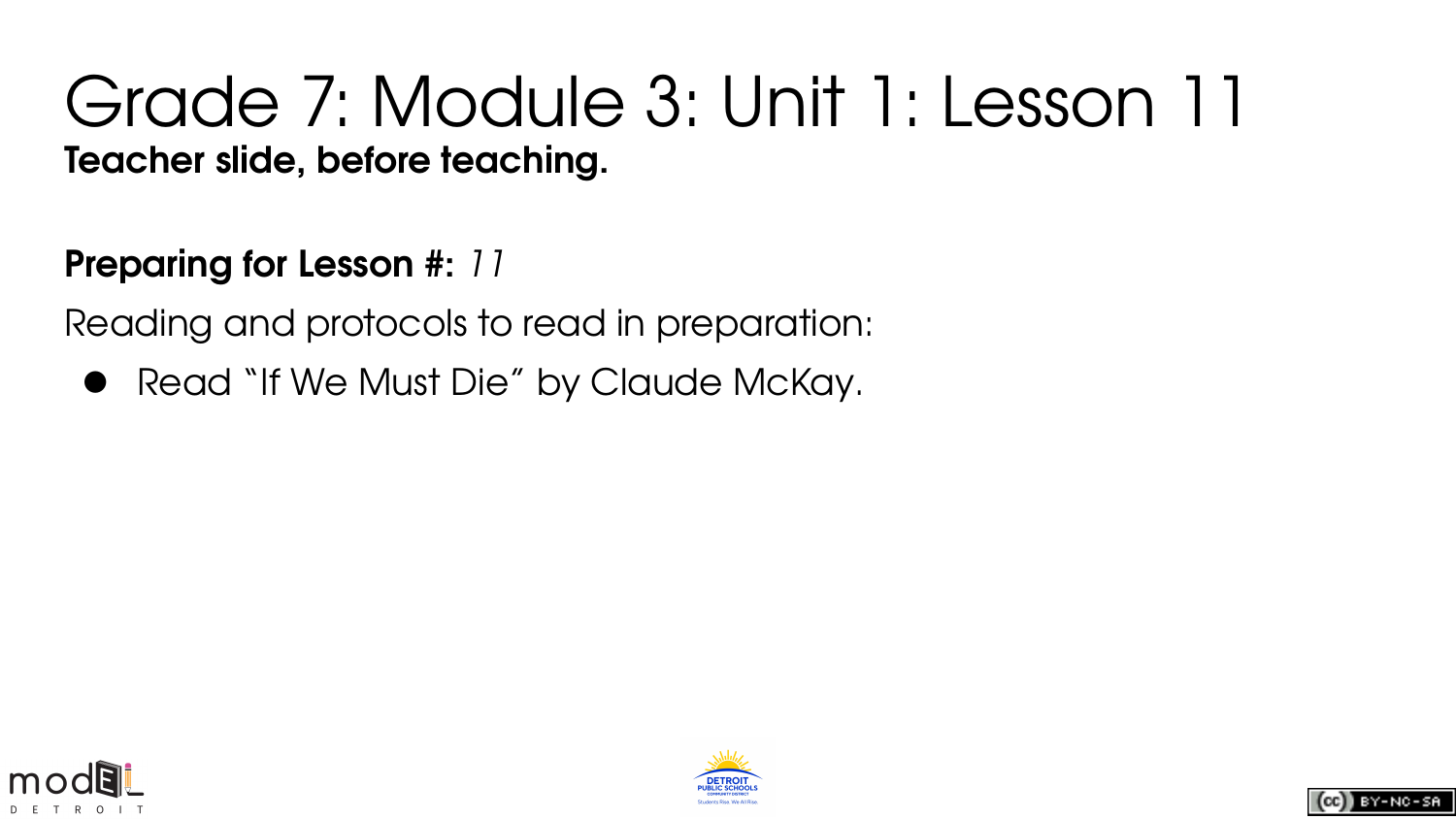

Grade 7: Module 3: Unit 1: Lesson 11
Teacher slide, before teaching.

Preparing for Lesson #: 11
Reading and protocols to read in preparation:
Read “If We Must Die” by Claude McKay.